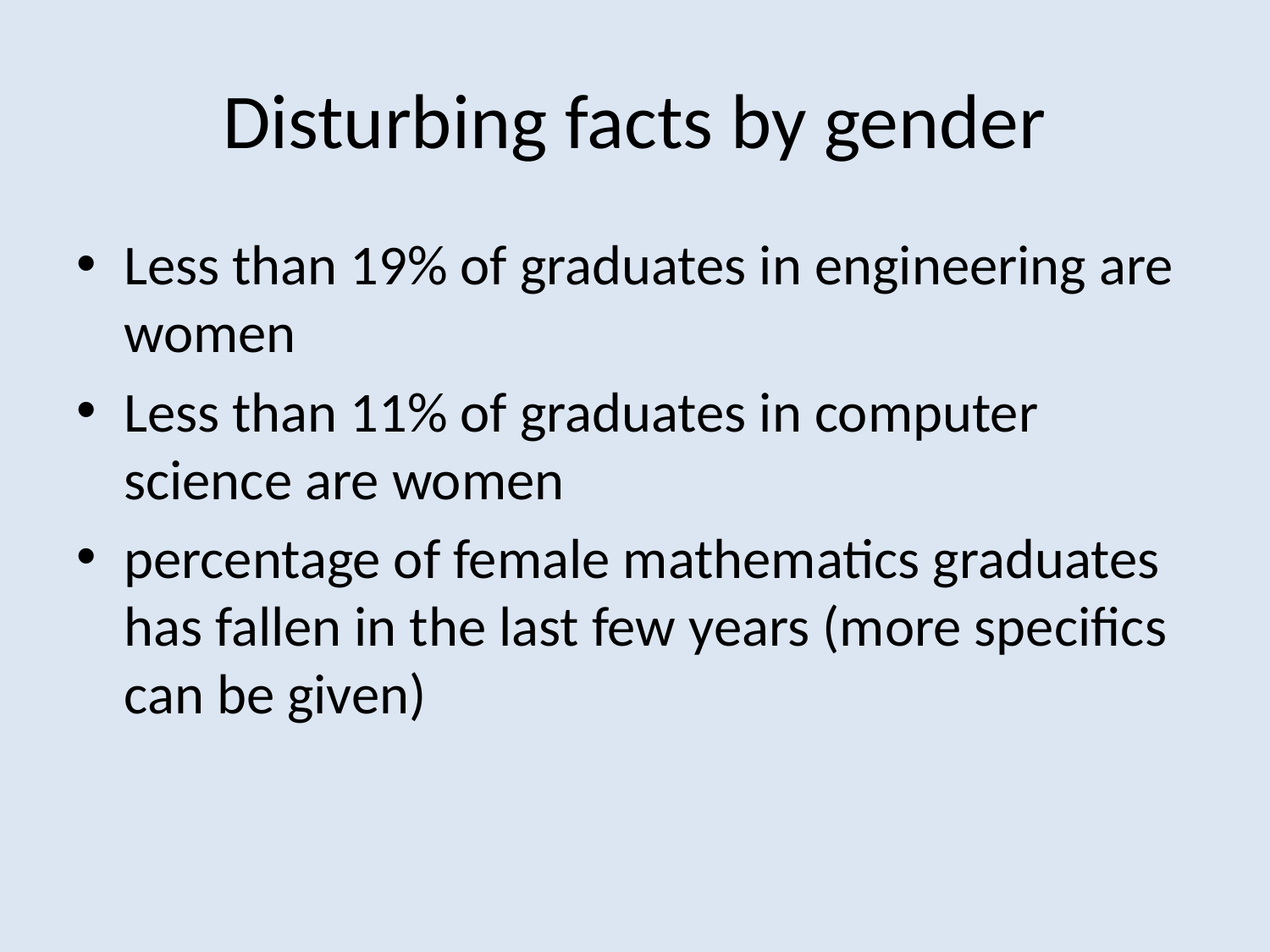

# Disturbing facts by gender
Less than 19% of graduates in engineering are women
Less than 11% of graduates in computer science are women
percentage of female mathematics graduates has fallen in the last few years (more specifics can be given)